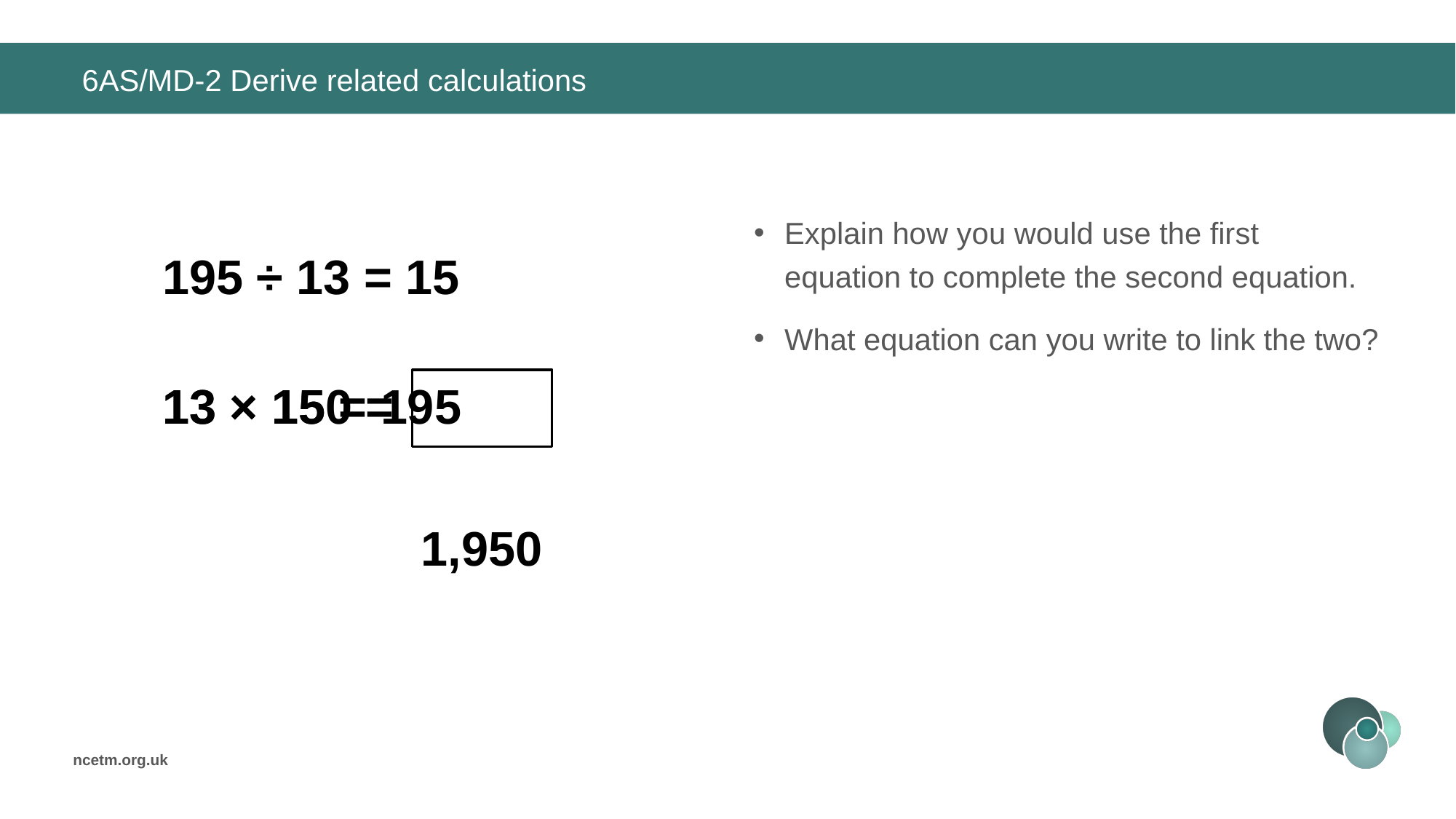

# 6AS/MD-2 Derive related calculations
Explain how you would use the first equation to complete the second equation.
What equation can you write to link the two?

195 ÷ 13 = 15
13 × 150 =
13 × 15 = 195

1,950